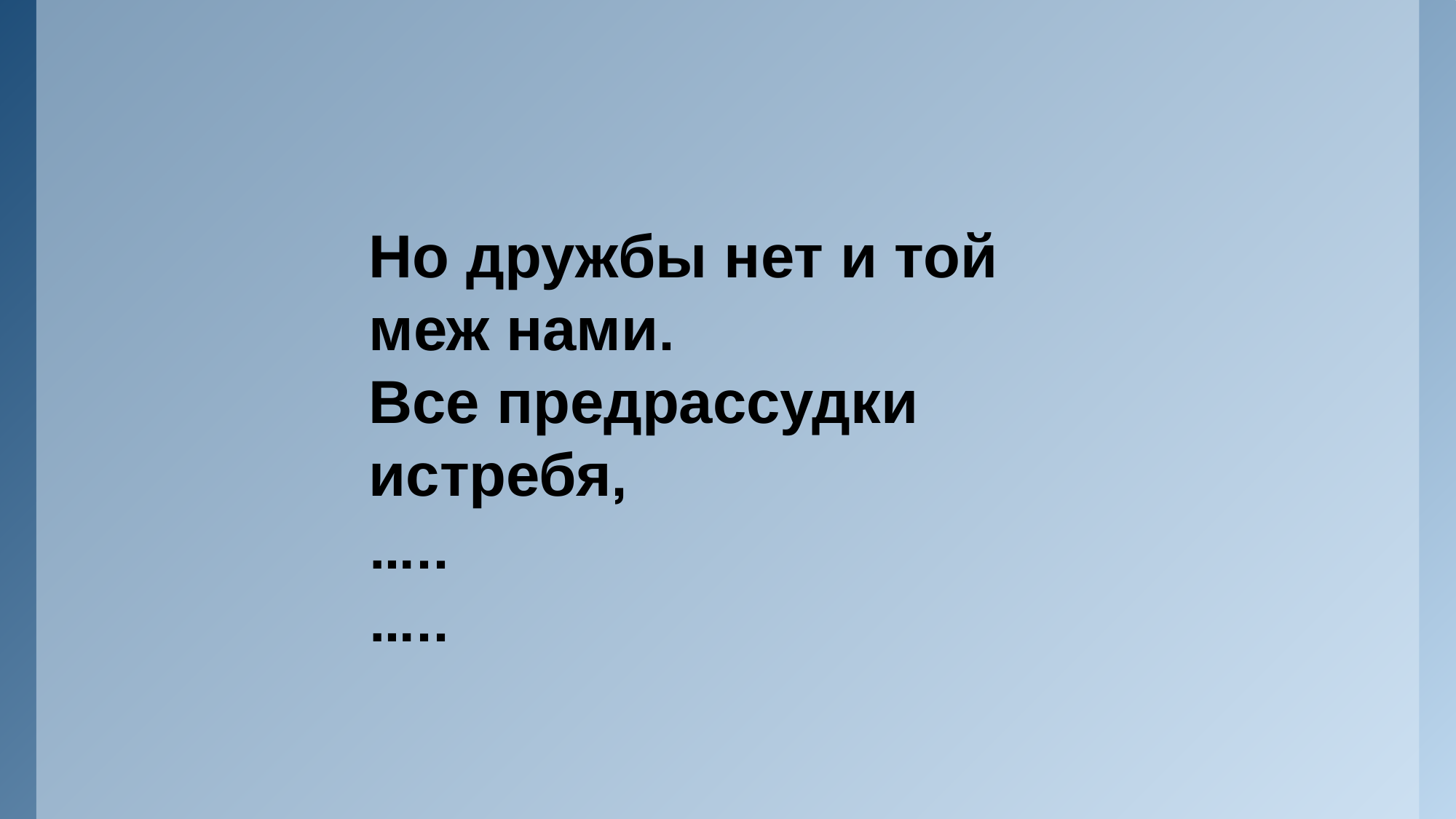

Но дружбы нет и той меж нами.
Все предрассудки истребя,
…..
…..